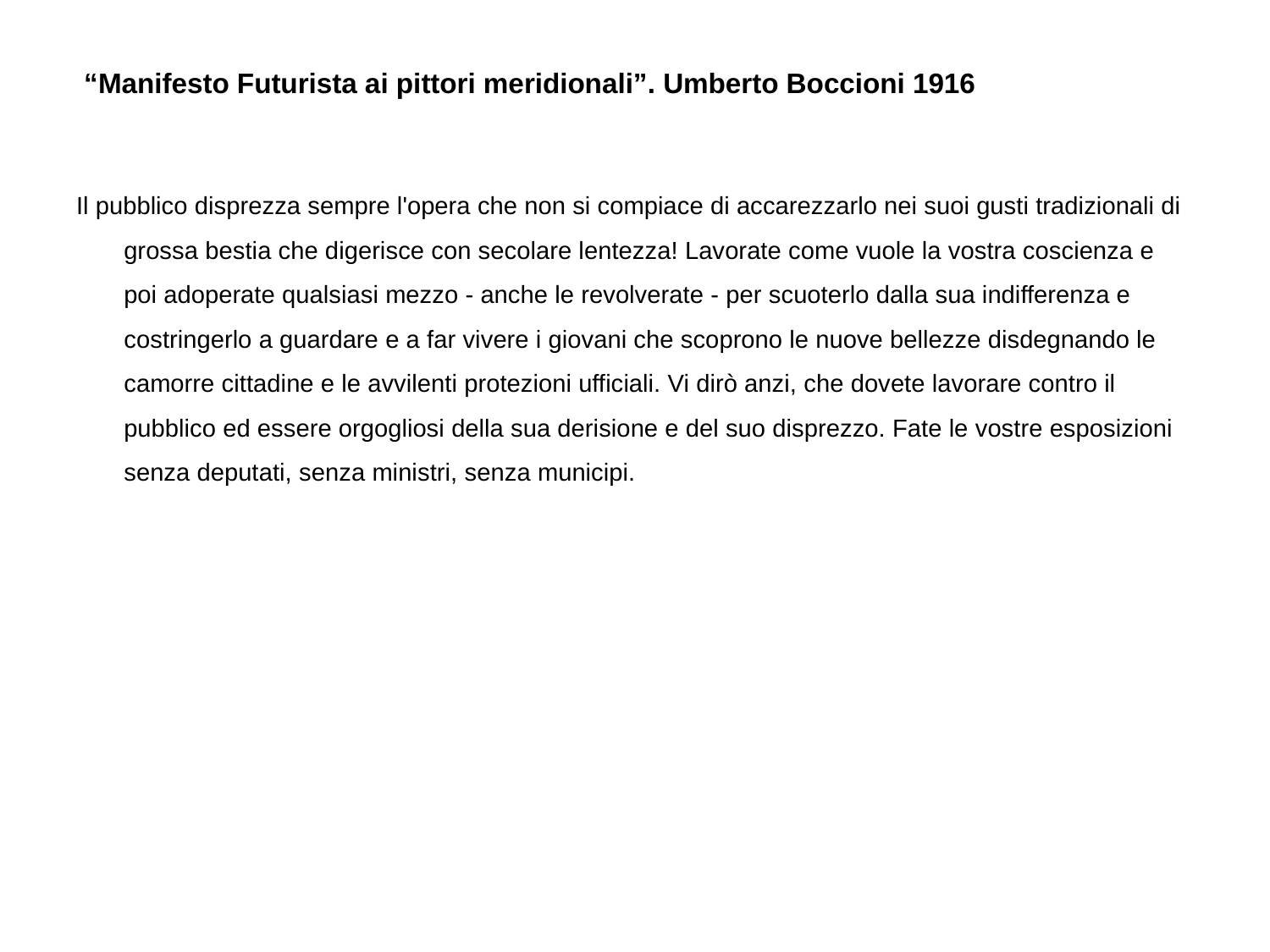

“Manifesto Futurista ai pittori meridionali”. Umberto Boccioni 1916

Il pubblico disprezza sempre l'opera che non si compiace di accarezzarlo nei suoi gusti tradizionali di grossa bestia che digerisce con secolare lentezza! Lavorate come vuole la vostra coscienza e poi adoperate qualsiasi mezzo - anche le revolverate - per scuoterlo dalla sua indifferenza e costringerlo a guardare e a far vivere i giovani che scoprono le nuove bellezze disdegnando le camorre cittadine e le avvilenti protezioni ufficiali. Vi dirò anzi, che dovete lavorare contro il pubblico ed essere orgogliosi della sua derisione e del suo disprezzo. Fate le vostre esposizioni senza deputati, senza ministri, senza municipi.